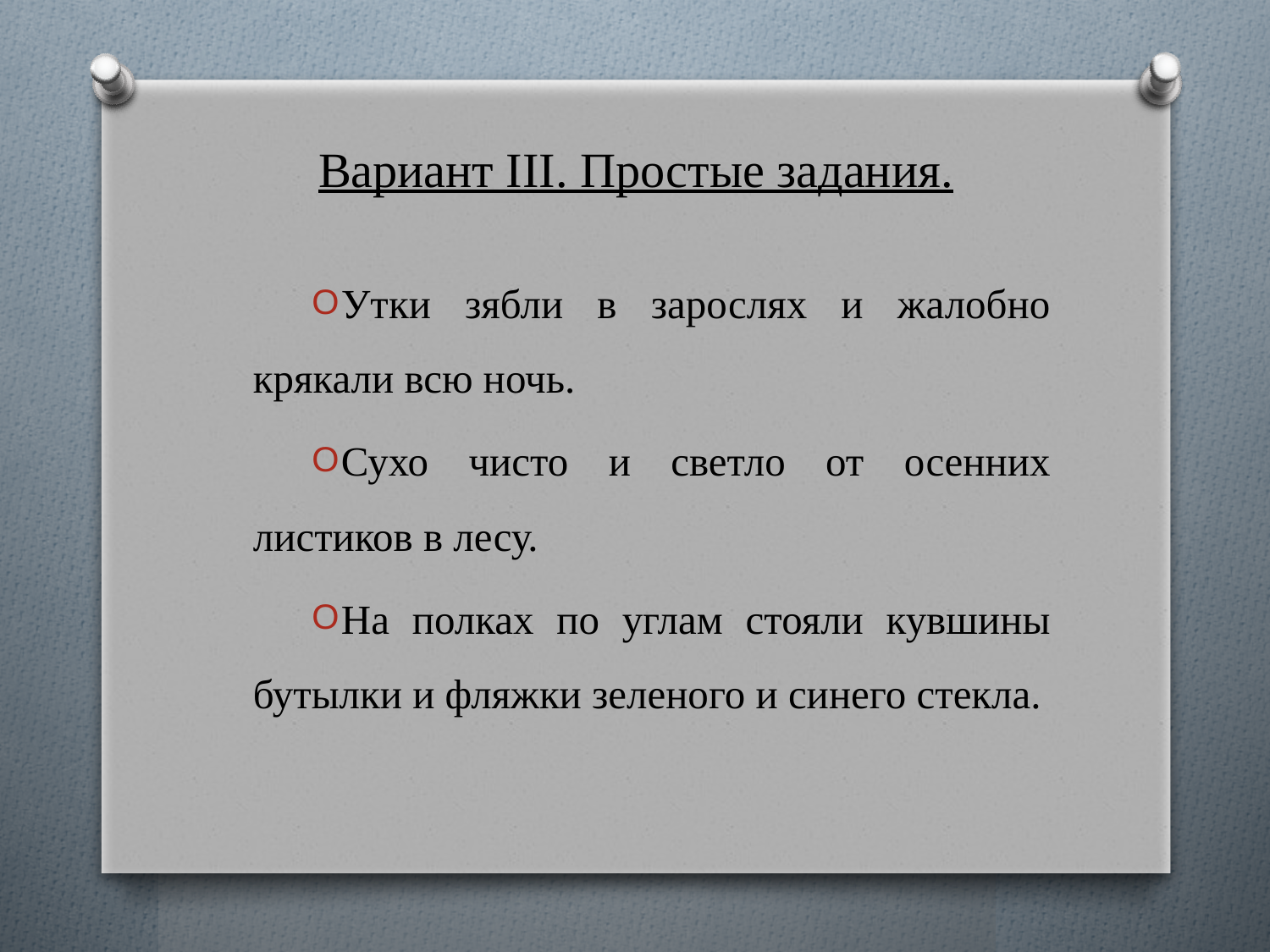

# Вариант III. Простые задания.
Утки зябли в зарослях и жалобно крякали всю ночь.
Сухо чисто и светло от осенних листиков в лесу.
На полках по углам стояли кувшины бутылки и фляжки зеленого и синего стекла.